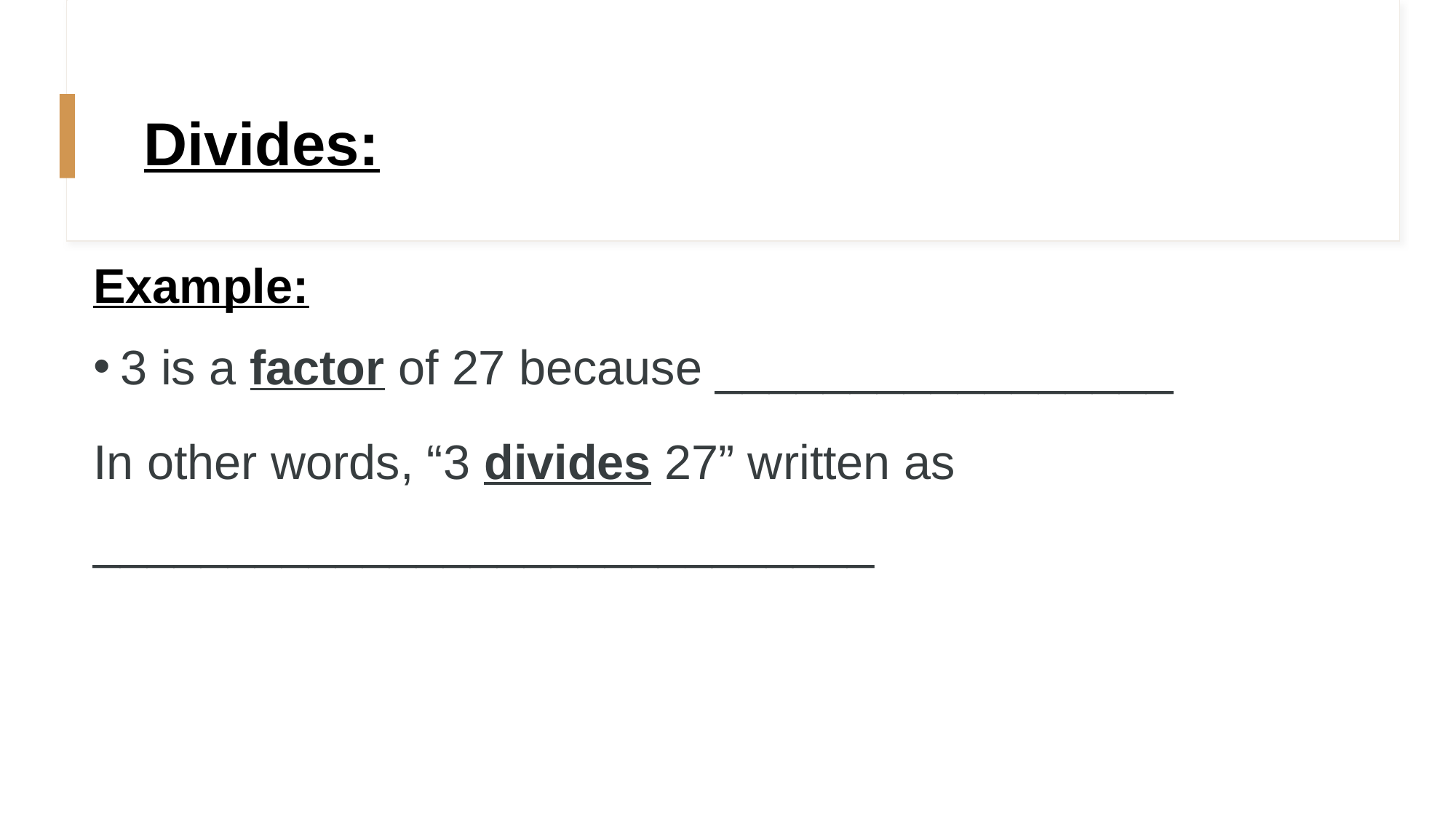

# Divides:
Example:
3 is a factor of 27 because _________________
In other words, “3 divides 27” written as
_____________________________